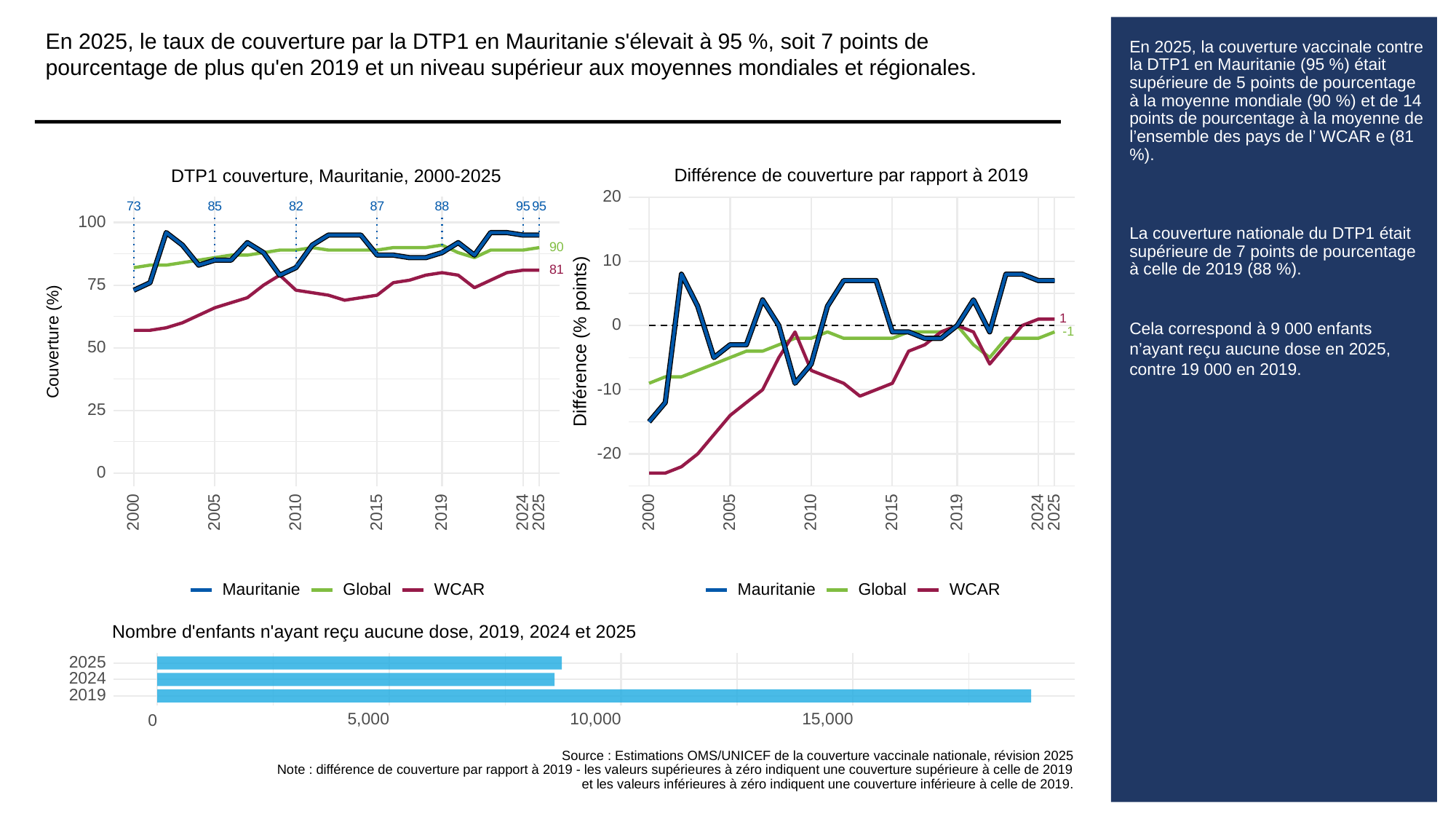

En 2025, le taux de couverture par la DTP1 en Mauritanie s'élevait à 95 %, soit 7 points de pourcentage de plus qu'en 2019 et un niveau supérieur aux moyennes mondiales et régionales.
# En 2025, la couverture vaccinale contre la DTP1 en Mauritanie (95 %) était supérieure de 5 points de pourcentage à la moyenne mondiale (90 %) et de 14 points de pourcentage à la moyenne de l’ensemble des pays de l’ WCAR e (81 %).

La couverture nationale du DTP1 était supérieure de 7 points de pourcentage à celle de 2019 (88 %).

Cela correspond à 9 000 enfants n’ayant reçu aucune dose en 2025, contre 19 000 en 2019.

Différence de couverture par rapport à 2019
DTP1 couverture, Mauritanie, 2000-2025
20

73
85
82
87
88
95
95
100

90

10

81

75

1

0

-1
Différence (% points)
Couverture (%)
50

-10

25

-20

0

2000
2005
2010
2015
2019
2024
2025
2000
2005
2010
2015
2019
2024
2025
Global
WCAR
Global
WCAR
Mauritanie
Mauritanie

Nombre d'enfants n'ayant reçu aucune dose, 2019, 2024 et 2025

2025

2024

2019

5,000
10,000
15,000
0
Source : Estimations OMS/UNICEF de la couverture vaccinale nationale, révision 2025
Note : différence de couverture par rapport à 2019 - les valeurs supérieures à zéro indiquent une couverture supérieure à celle de 2019
et les valeurs inférieures à zéro indiquent une couverture inférieure à celle de 2019.